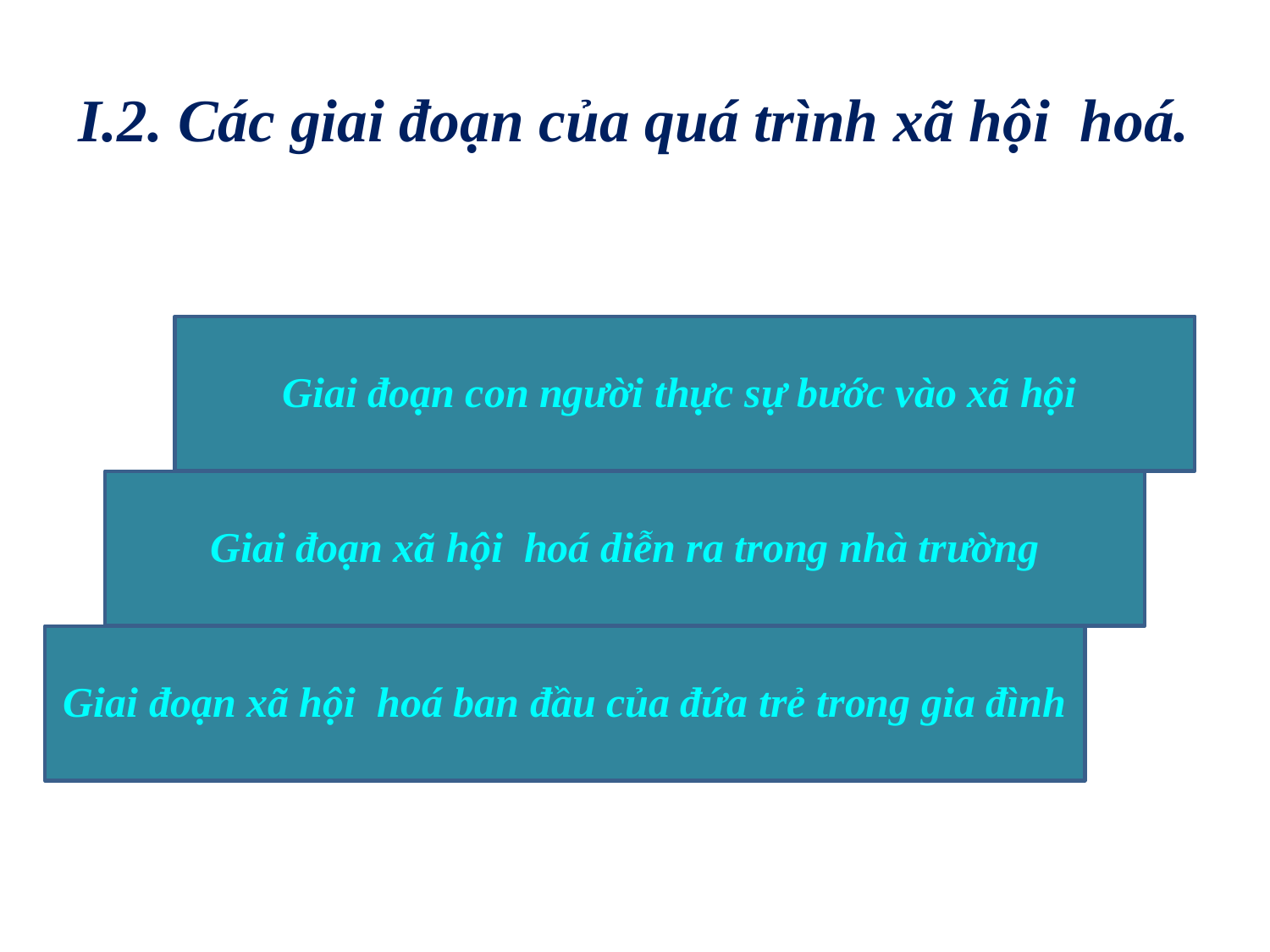

# I.2. Các giai đoạn của quá trình xã hội  hoá.

Giai đoạn con người thực sự bước vào xã hội
Giai đoạn xã hội  hoá diễn ra trong nhà trường
Giai đoạn xã hội  hoá ban đầu của đứa trẻ trong gia đình